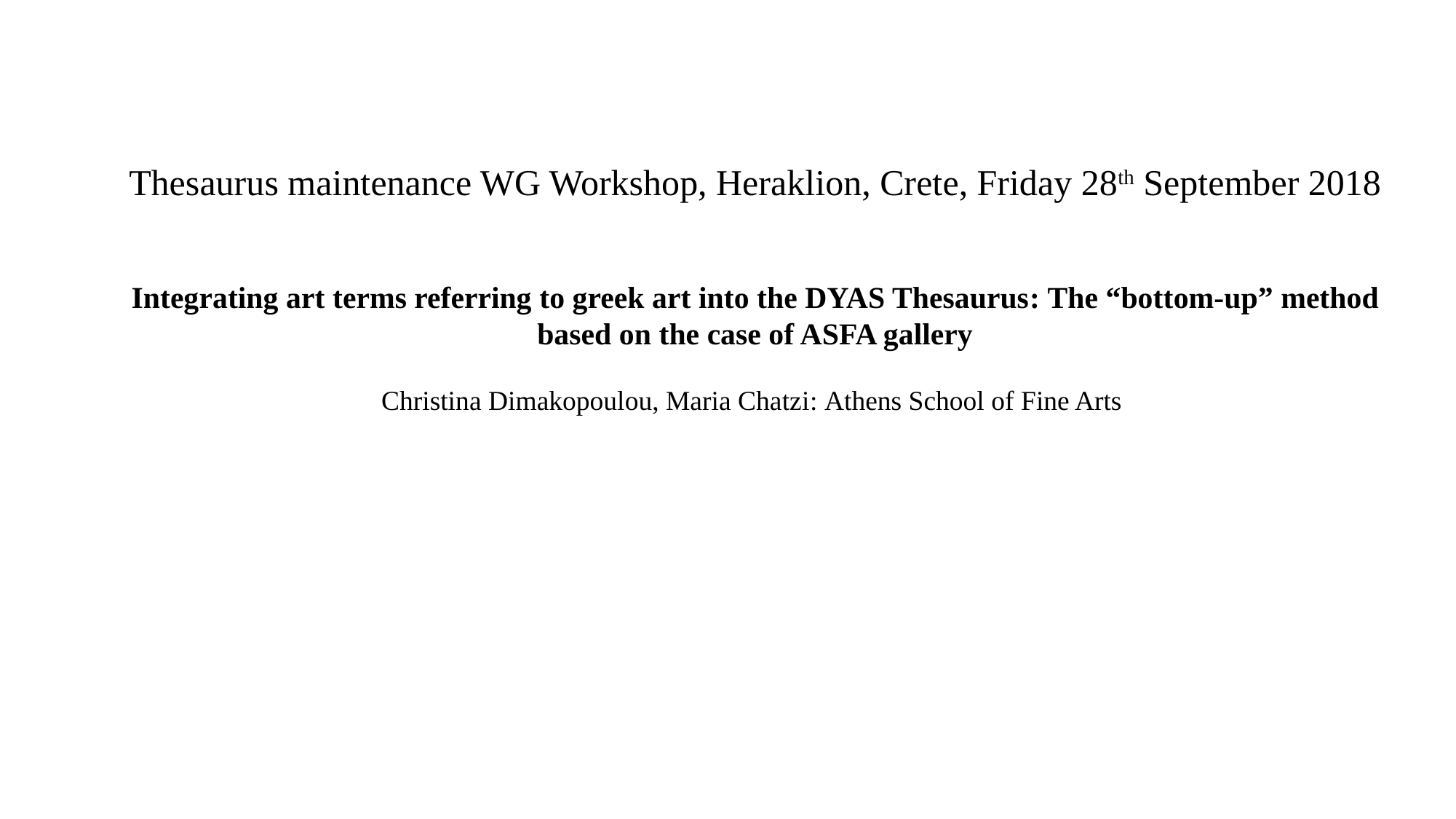

Thesaurus maintenance WG Workshop, Heraklion, Crete, Friday 28th September 2018
Integrating art terms referring to greek art into the DYAS Thesaurus: The “bottom-up” method based on the case of ASFA gallery
Christina Dimakopoulou, Maria Chatzi: Athens School of Fine Arts